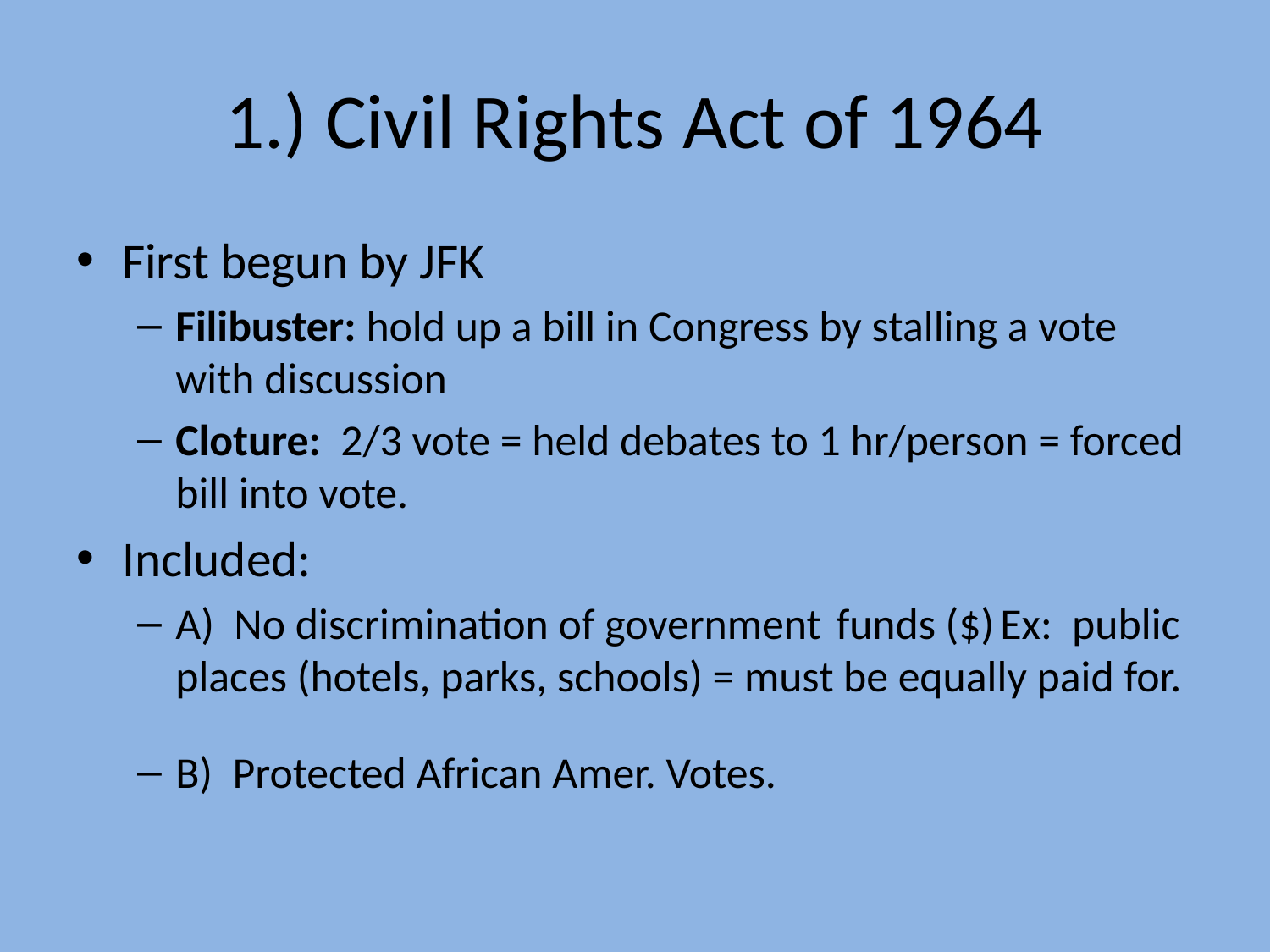

# 1.) Civil Rights Act of 1964
First begun by JFK
Filibuster: hold up a bill in Congress by stalling a vote with discussion
Cloture:  2/3 vote = held debates to 1 hr/person = forced bill into vote.
Included:
A)  No discrimination of government  funds ($) Ex:  public places (hotels, parks, schools) = must be equally paid for.

B)  Protected African Amer. Votes.